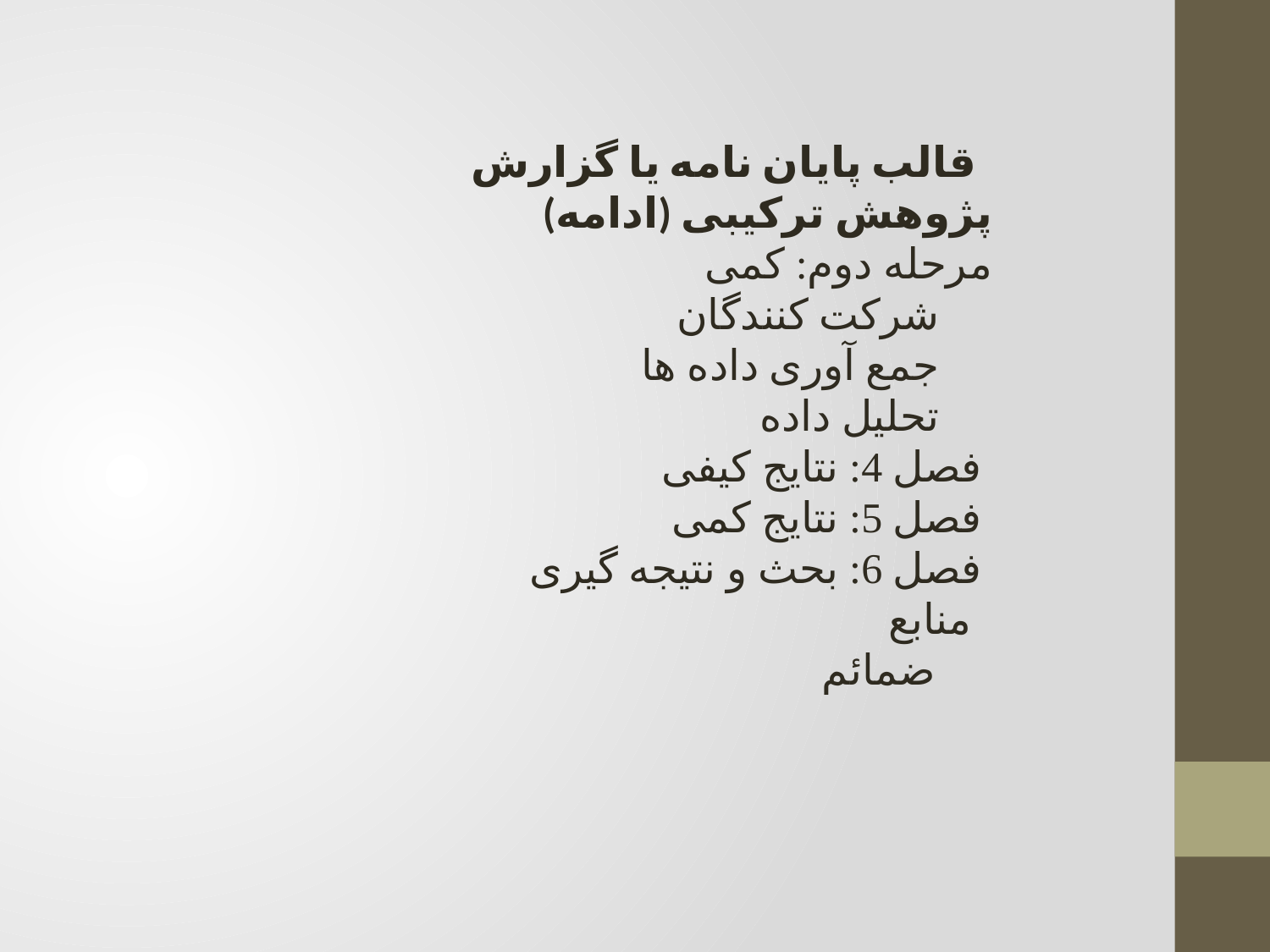

قالب پایان نامه یا گزارش پژوهش ترکیبی (ادامه)
مرحله دوم: کمی
     شرکت کنندگان
     جمع آوری داده ها
     تحلیل داده
 فصل 4: نتایج کیفی
 فصل 5: نتایج کمی
 فصل 6: بحث و نتیجه گیری
  منابع
 ضمائم